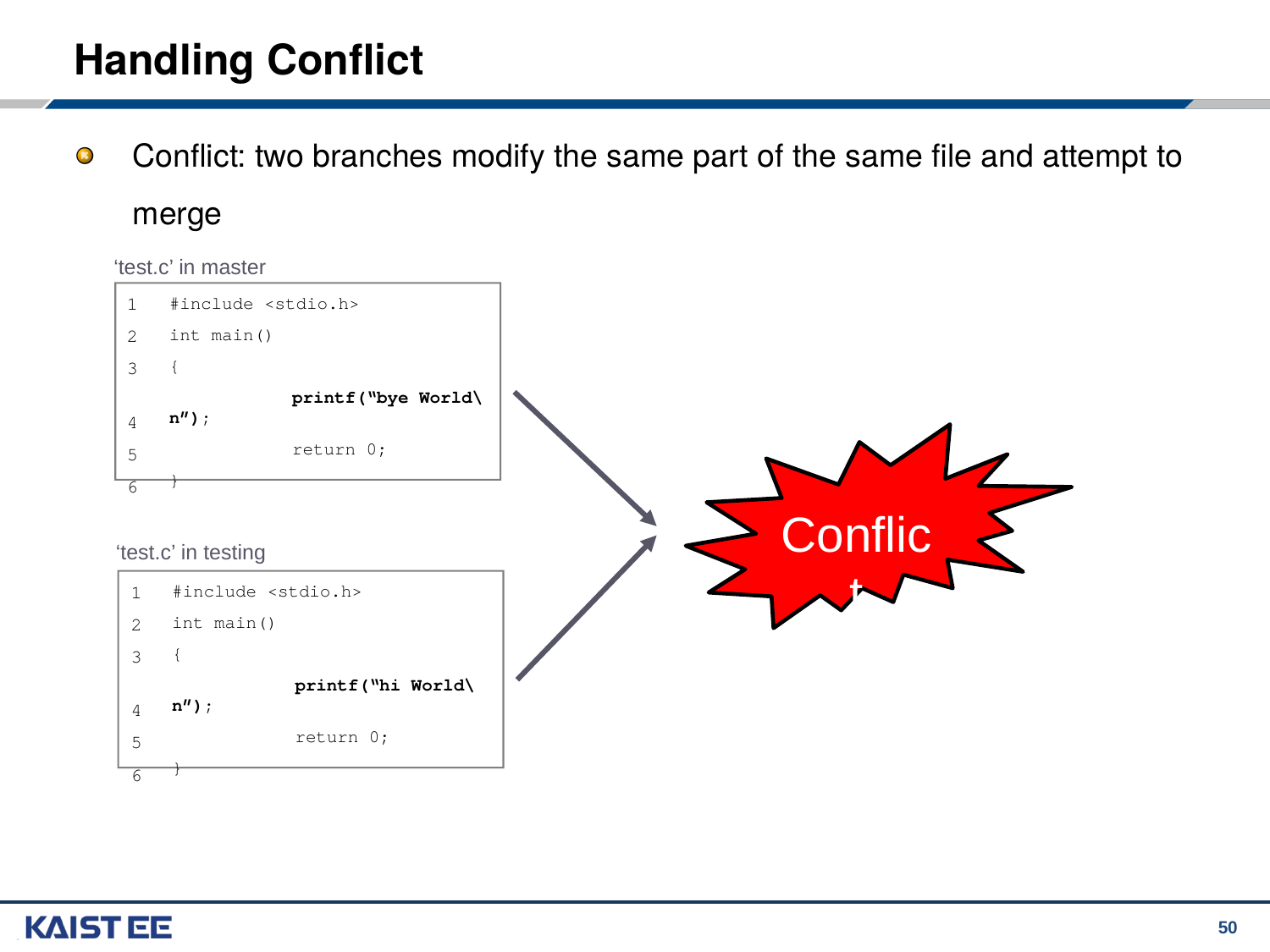

# Handling Conflict
Conflict: two branches modify the same part of the same file and attempt to merge
‘test.c’ in master

#include <stdio.h>
int main()
{
	printf(“bye World\n”);
	return 0;
}
1
2
3
4
5
6

Conflict
‘test.c’ in testing

#include <stdio.h>
int main()
{
	printf(“hi World\n”);
	return 0;
}
1
2
3
4
5
6